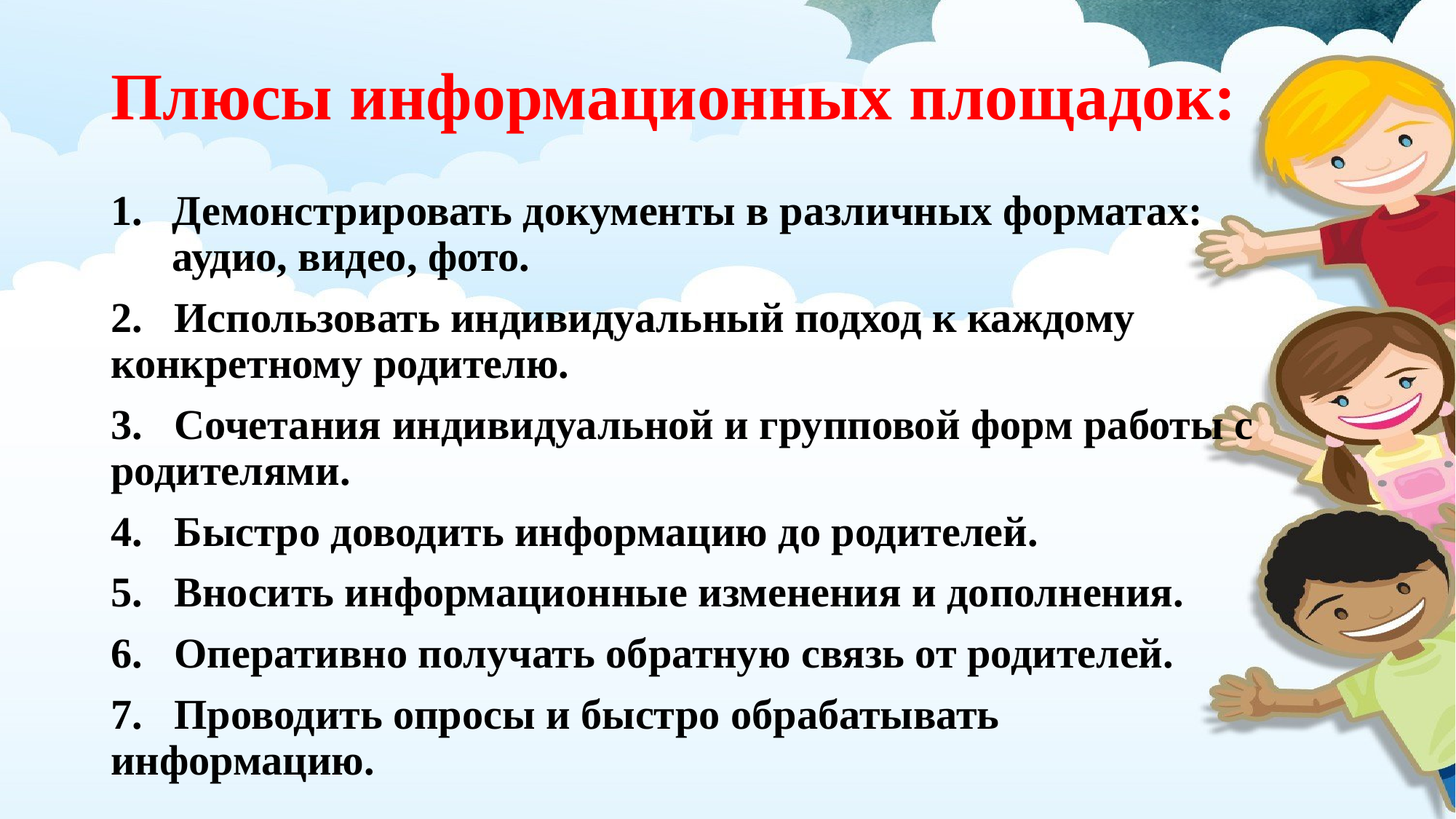

# Плюсы информационных площадок:
Демонстрировать документы в различных форматах: аудио, видео, фото.
2.   Использовать индивидуальный подход к каждому конкретному родителю.
3.   Сочетания индивидуальной и групповой форм работы с родителями.
4.   Быстро доводить информацию до родителей.
5.   Вносить информационные изменения и дополнения.
6.   Оперативно получать обратную связь от родителей.
7.   Проводить опросы и быстро обрабатывать информацию.